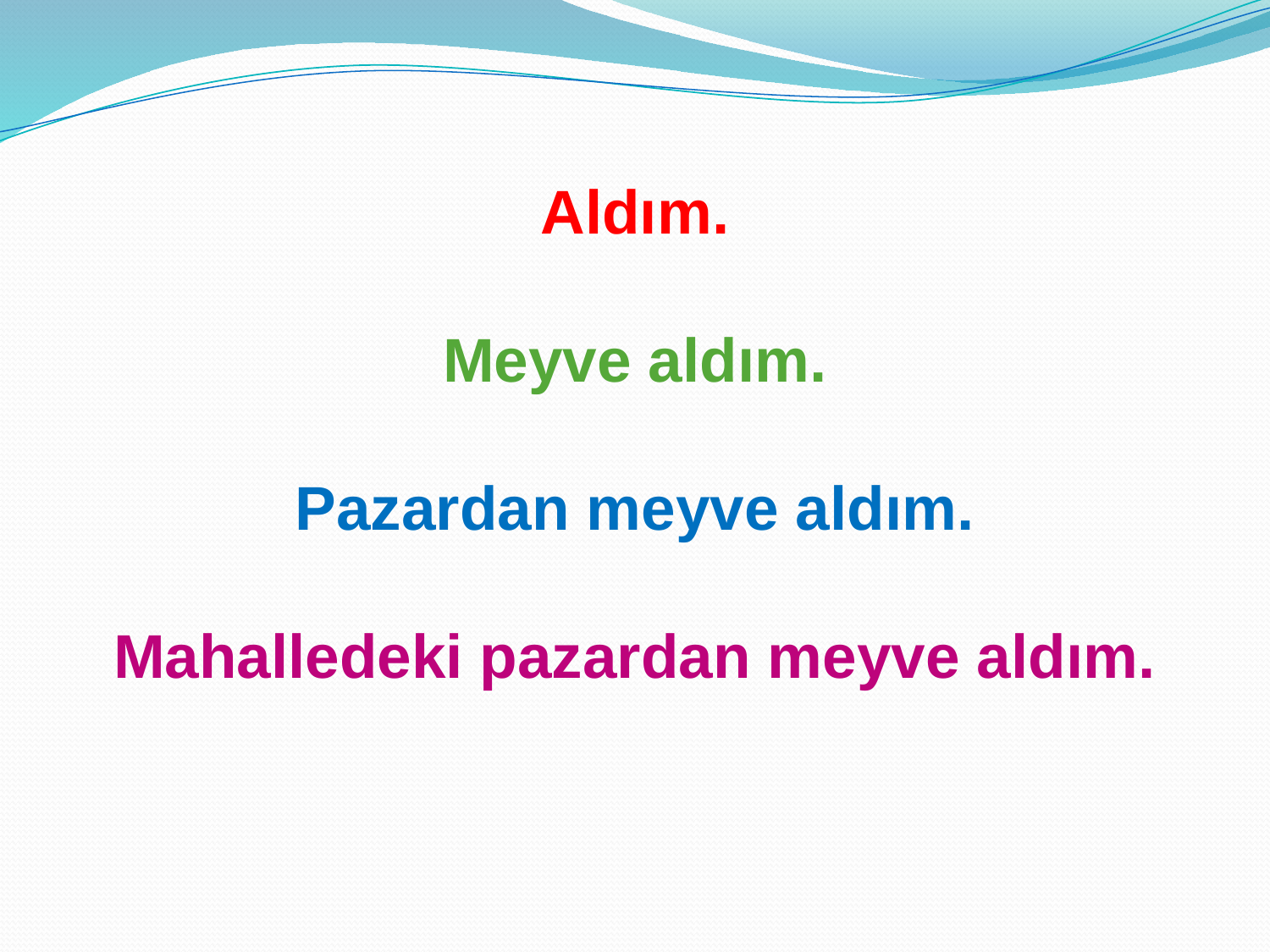

Aldım.

Meyve aldım.

Pazardan meyve aldım.

Mahalledeki pazardan meyve aldım.